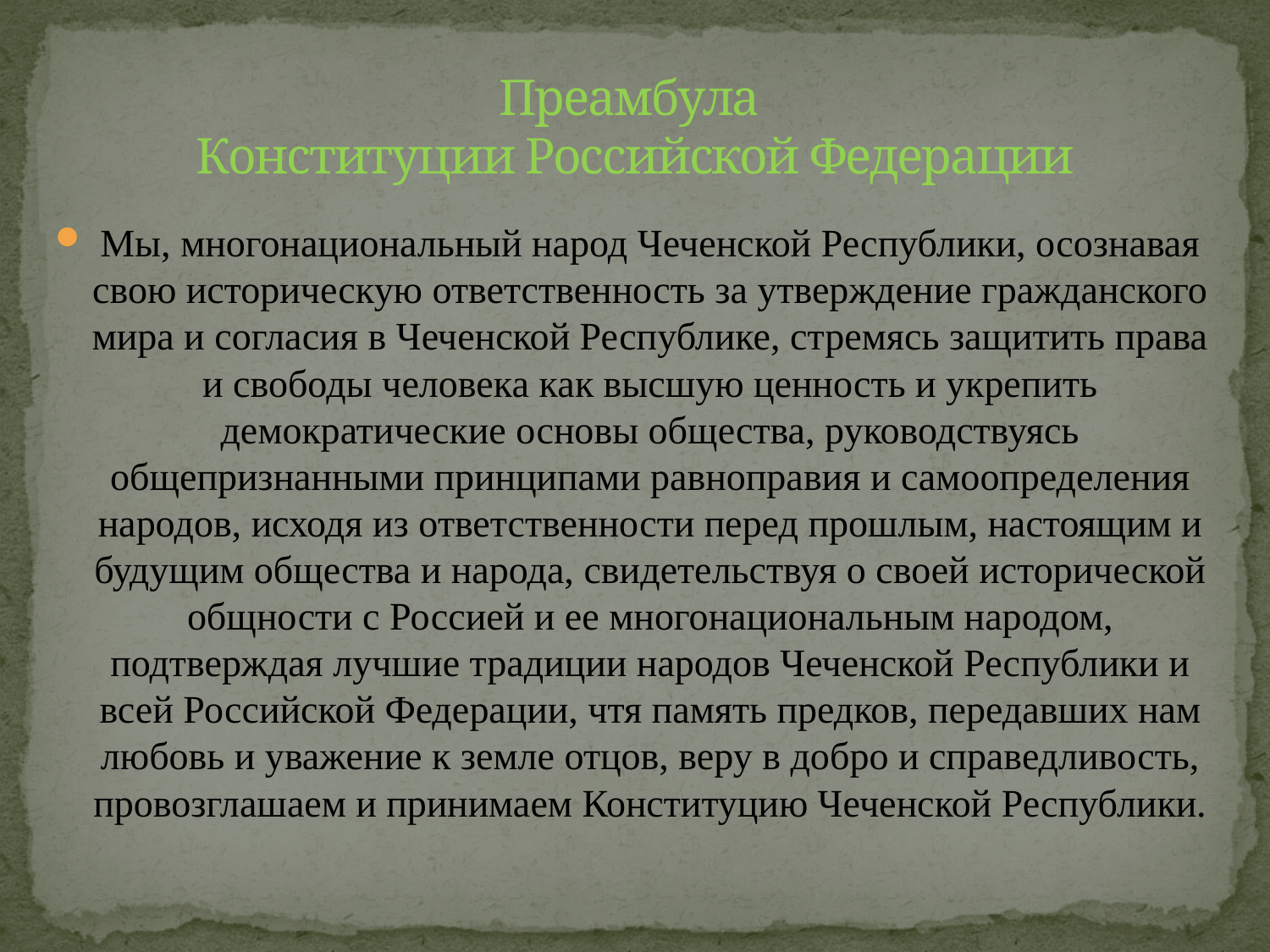

# Преамбула Конституции Российской Федерации
Мы, многонациональный народ Чеченской Республики, осознавая свою историческую ответственность за утверждение гражданского мира и согласия в Чеченской Республике, стремясь защитить права и свободы человека как высшую ценность и укрепить демократические основы общества, руководствуясь общепризнанными принципами равноправия и самоопределения народов, исходя из ответственности перед прошлым, настоящим и будущим общества и народа, свидетельствуя о своей исторической общности с Россией и ее многонациональным народом, подтверждая лучшие традиции народов Чеченской Республики и всей Российской Федерации, чтя память предков, передавших нам любовь и уважение к земле отцов, веру в добро и справедливость, провозглашаем и принимаем Конституцию Чеченской Республики.